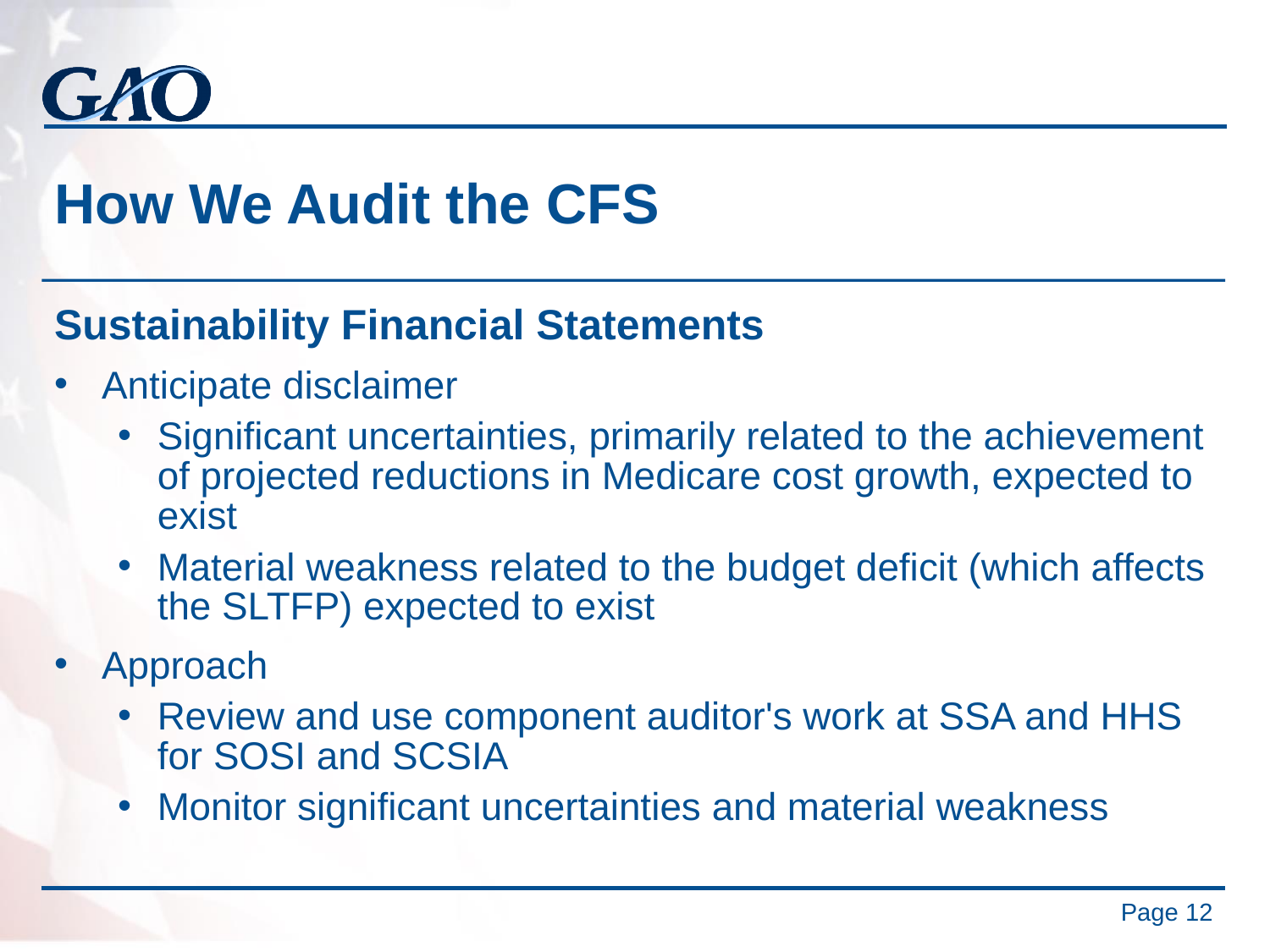

# How We Audit the CFS
Sustainability Financial Statements
Anticipate disclaimer
Significant uncertainties, primarily related to the achievement of projected reductions in Medicare cost growth, expected to exist
Material weakness related to the budget deficit (which affects the SLTFP) expected to exist
Approach
Review and use component auditor's work at SSA and HHS for SOSI and SCSIA
Monitor significant uncertainties and material weakness
Page 12